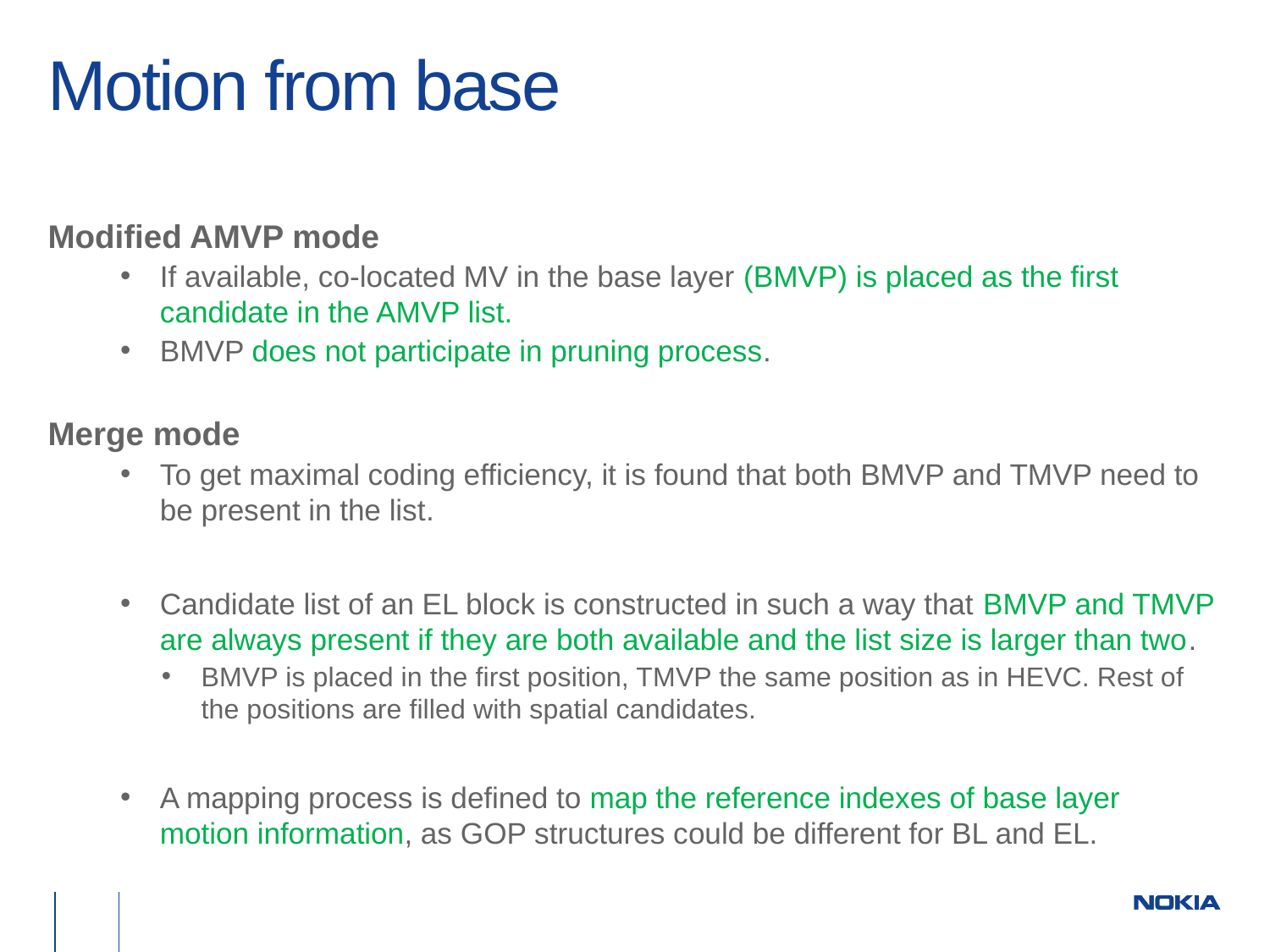

# Motion from base
Modified AMVP mode
If available, co-located MV in the base layer (BMVP) is placed as the first candidate in the AMVP list.
BMVP does not participate in pruning process.

Merge mode
To get maximal coding efficiency, it is found that both BMVP and TMVP need to be present in the list.

Candidate list of an EL block is constructed in such a way that BMVP and TMVP are always present if they are both available and the list size is larger than two.
BMVP is placed in the first position, TMVP the same position as in HEVC. Rest of the positions are filled with spatial candidates.

A mapping process is defined to map the reference indexes of base layer motion information, as GOP structures could be different for BL and EL.